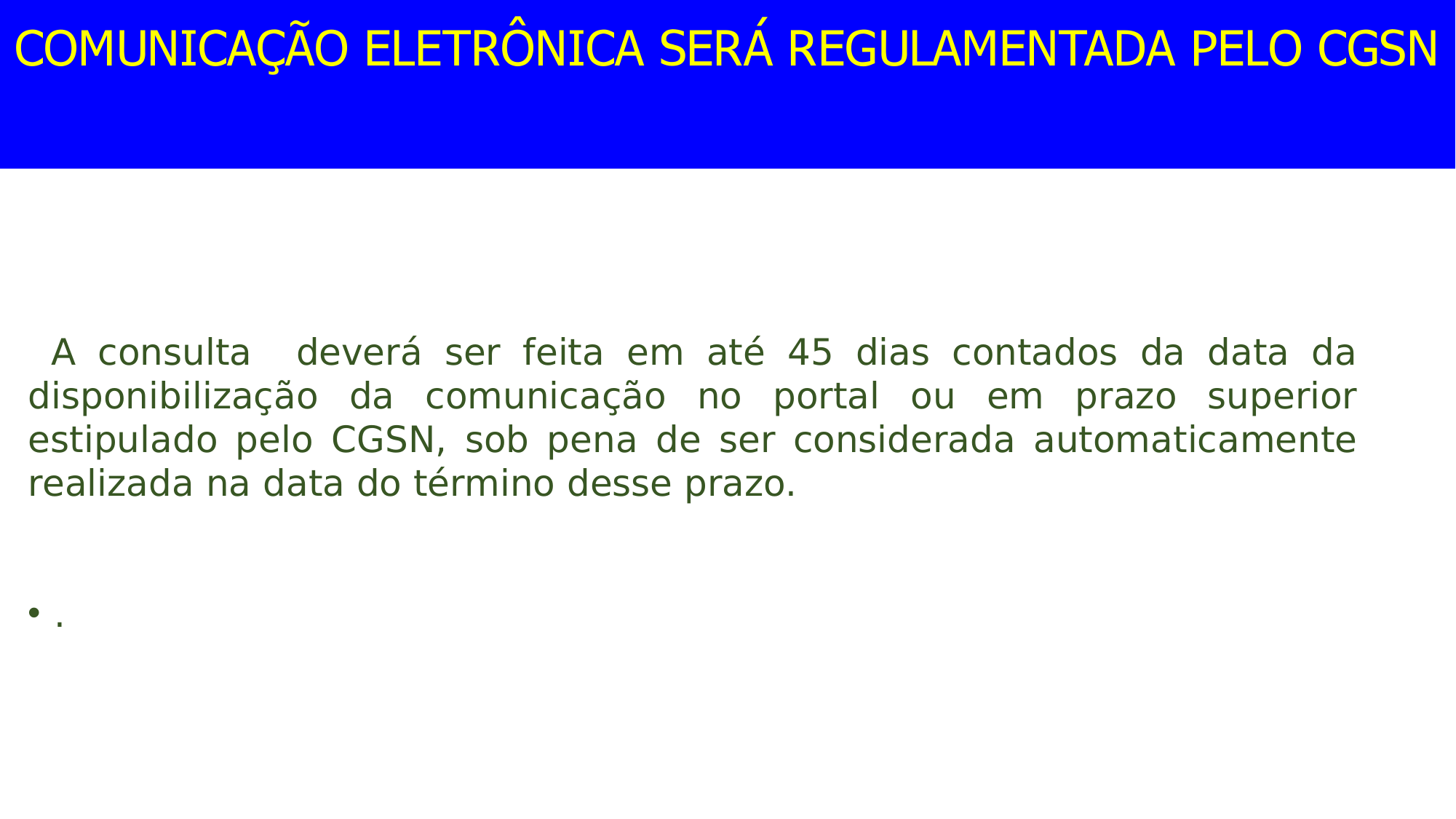

COMUNICAÇÃO ELETRÔNICA SERÁ REGULAMENTADA PELO CGSN
  A consulta  deverá ser feita em até 45 dias contados da data da disponibilização da comunicação no portal ou em prazo superior estipulado pelo CGSN, sob pena de ser considerada automaticamente realizada na data do término desse prazo.

.